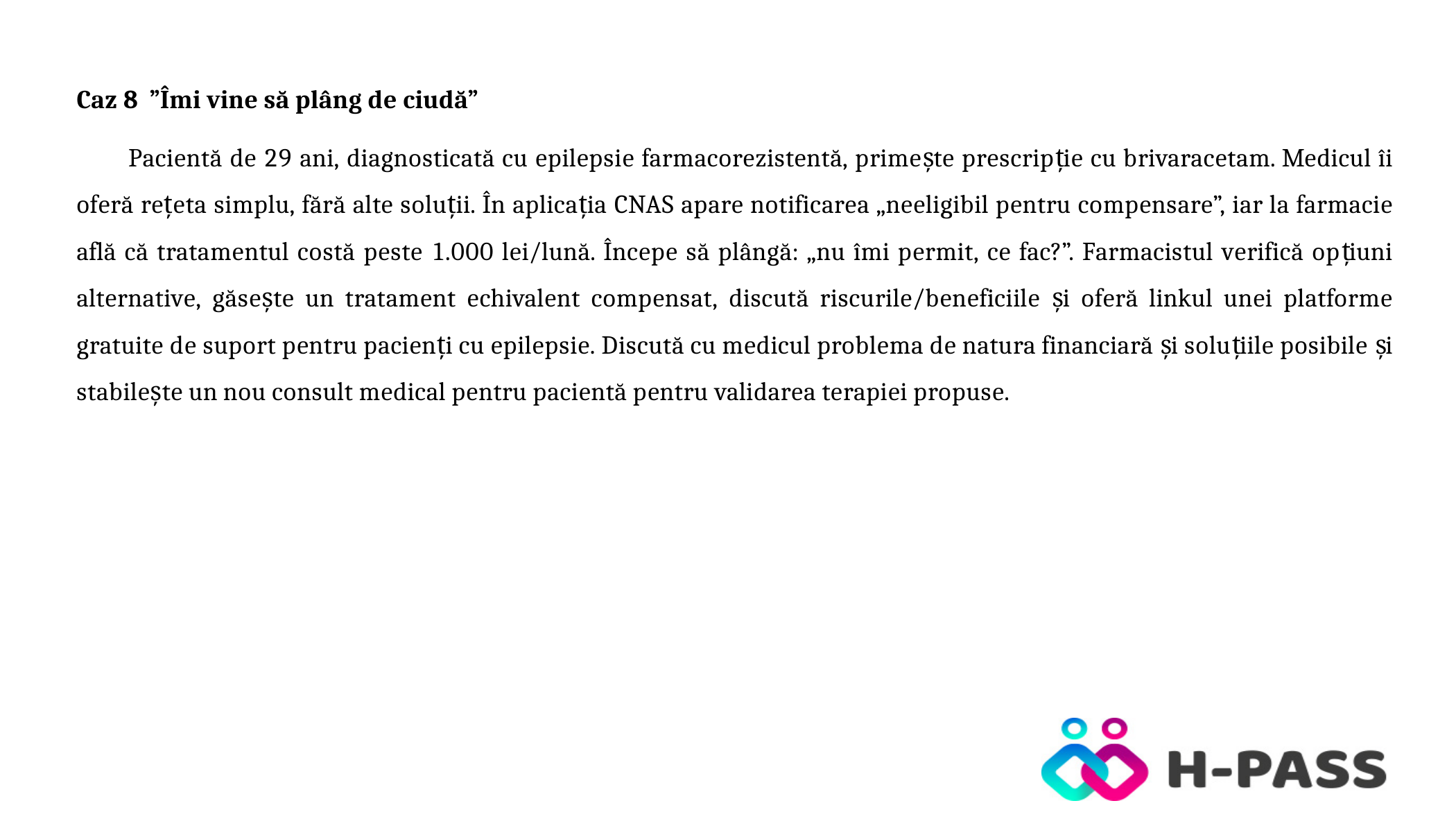

Caz 8  ”Îmi vine să plâng de ciudă”
Pacientă de 29 ani, diagnosticată cu epilepsie farmacorezistentă, primește prescripție cu brivaracetam. Medicul îi oferă rețeta simplu, fără alte soluții. În aplicația CNAS apare notificarea „neeligibil pentru compensare”, iar la farmacie află că tratamentul costă peste 1.000 lei/lună. Începe să plângă: „nu îmi permit, ce fac?”. Farmacistul verifică opțiuni alternative, găsește un tratament echivalent compensat, discută riscurile/beneficiile și oferă linkul unei platforme gratuite de suport pentru pacienți cu epilepsie. Discută cu medicul problema de natura financiară și soluțiile posibile și stabilește un nou consult medical pentru pacientă pentru validarea terapiei propuse.